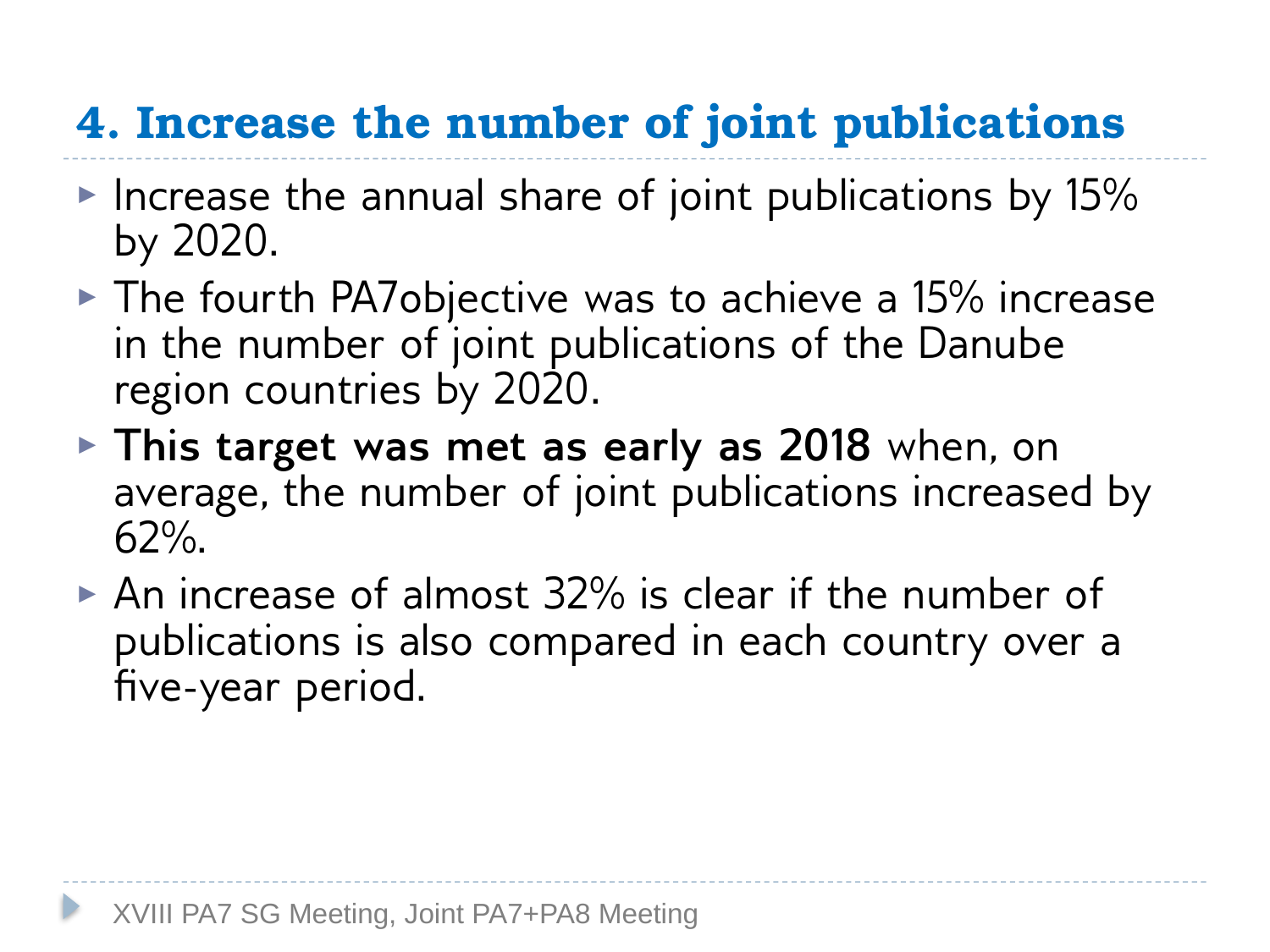

4. Increase the number of joint publications
Increase the annual share of joint publications by 15% by 2020.
The fourth PA7objective was to achieve a 15% increase in the number of joint publications of the Danube region countries by 2020.
This target was met as early as 2018 when, on average, the number of joint publications increased by 62%.
An increase of almost 32% is clear if the number of publications is also compared in each country over a five-year period.

XVIII PA7 SG Meeting, Joint PA7+PA8 Meeting